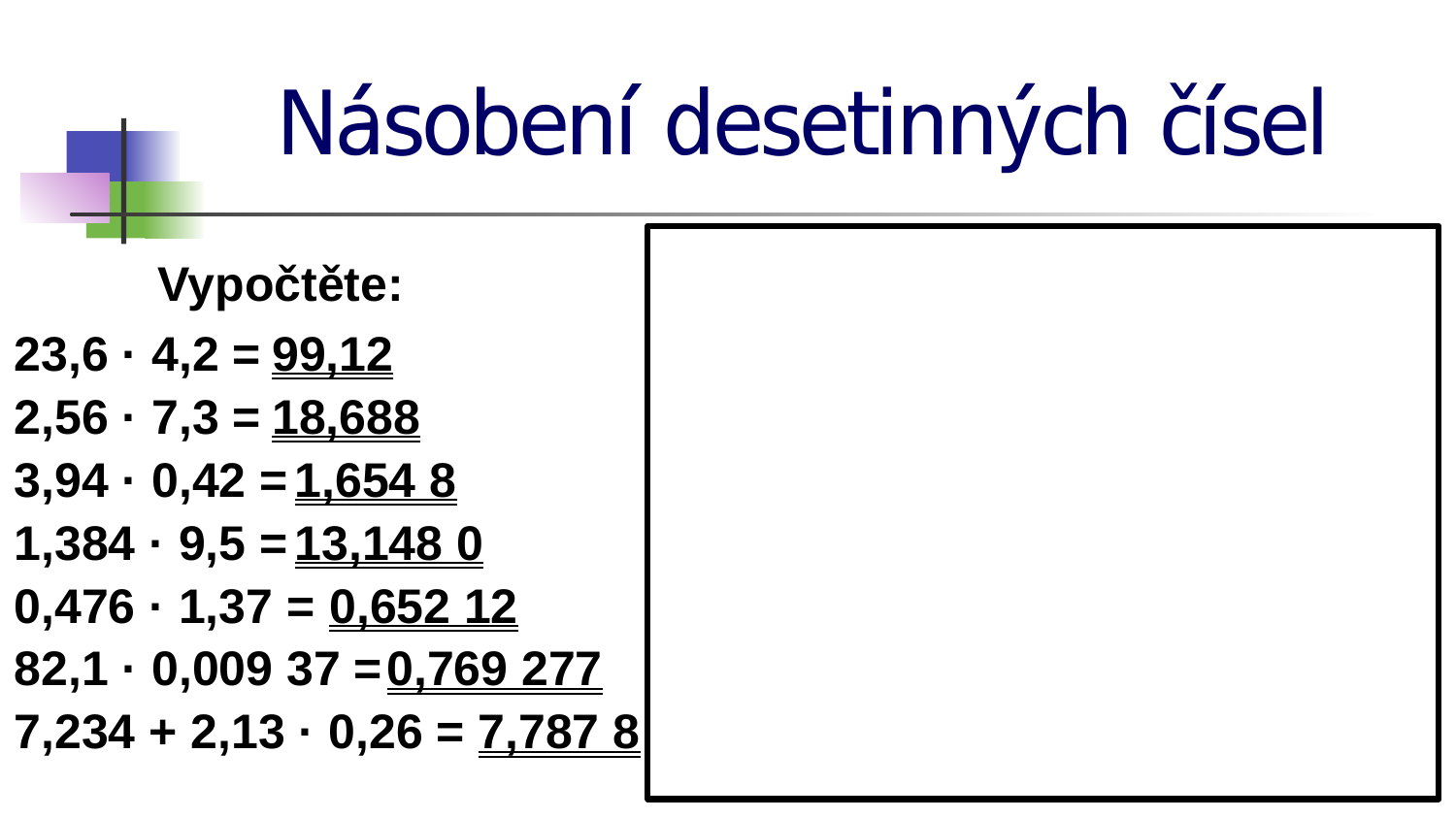

# Násobení desetinných čísel

Vypočtěte:
23,6 · 4,2 =
99,12
2,56 · 7,3 =
18,688
3,94 · 0,42 =
1,654 8
1,384 · 9,5 =
13,148 0
0,476 · 1,37 =
0,652 12
82,1 · 0,009 37 =
0,769 277
7,234 + 2,13 · 0,26 =
7,787 8